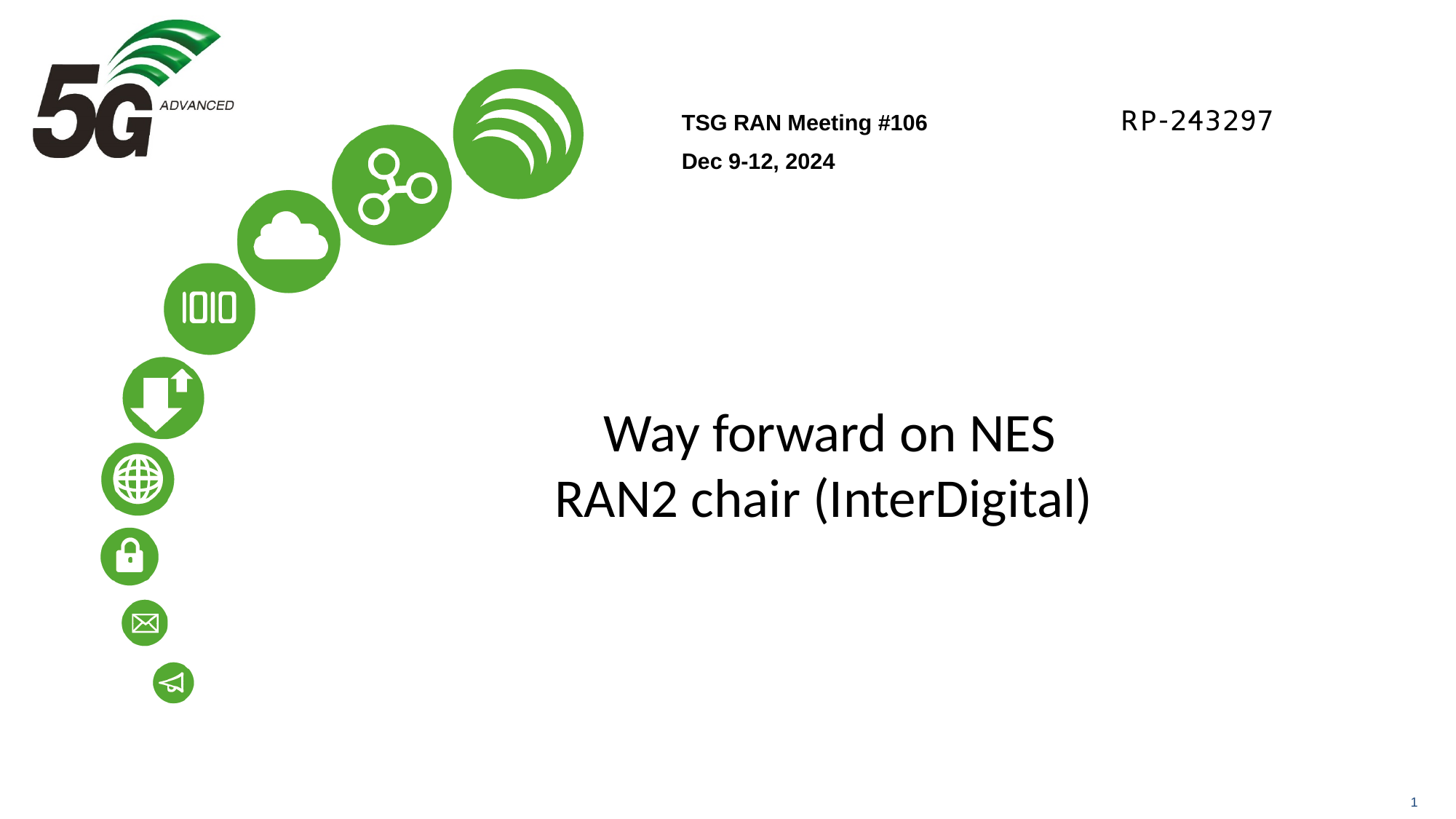

TSG RAN Meeting #106	    RP-243297
Dec 9-12, 2024
# Way forward on NES RAN2 chair (InterDigital)